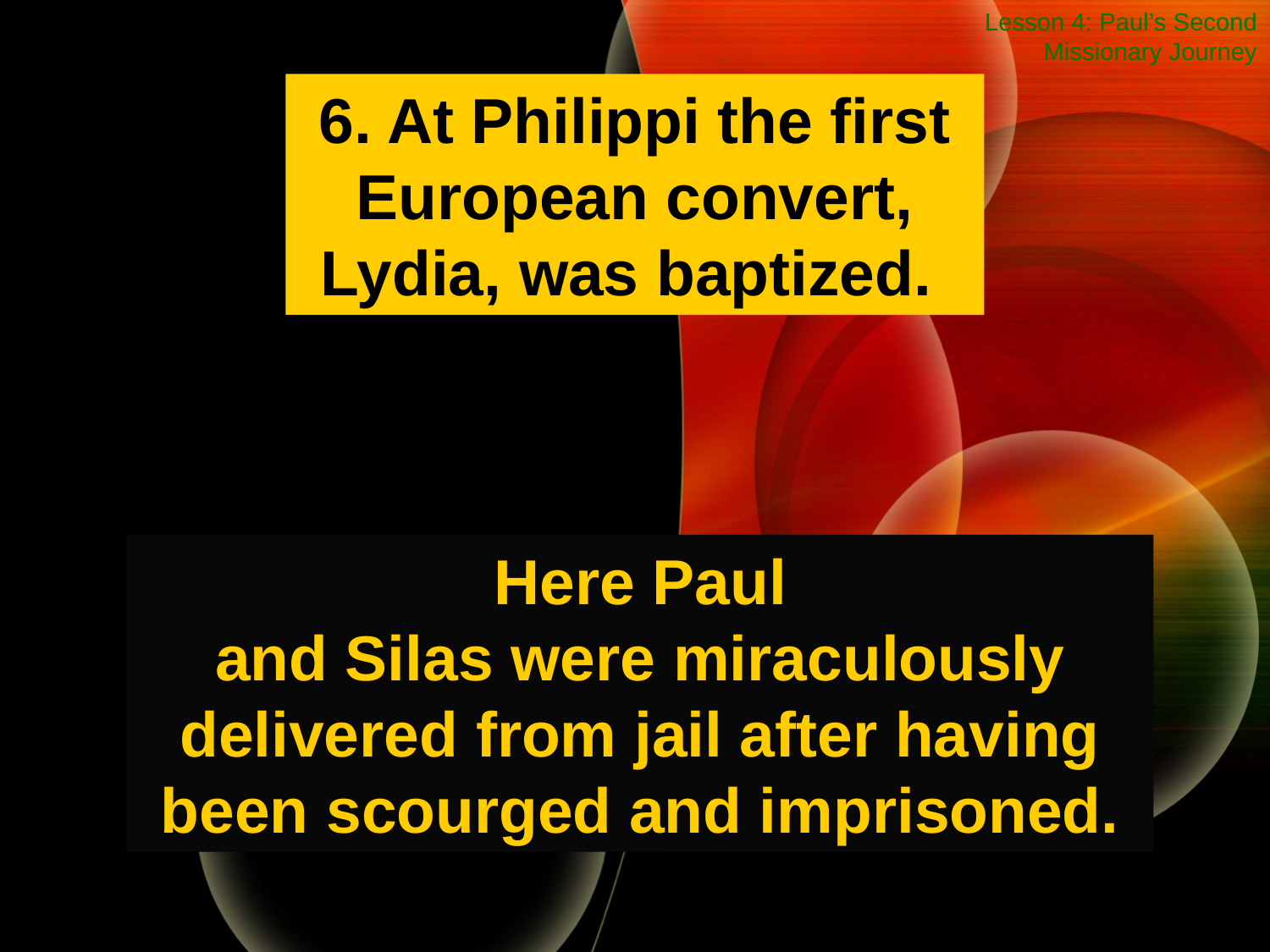

Lesson 4: Paul’s Second Missionary Journey
6. At Philippi the first European convert, Lydia, was baptized.
Here Paul
and Silas were miraculously delivered from jail after having been scourged and imprisoned.